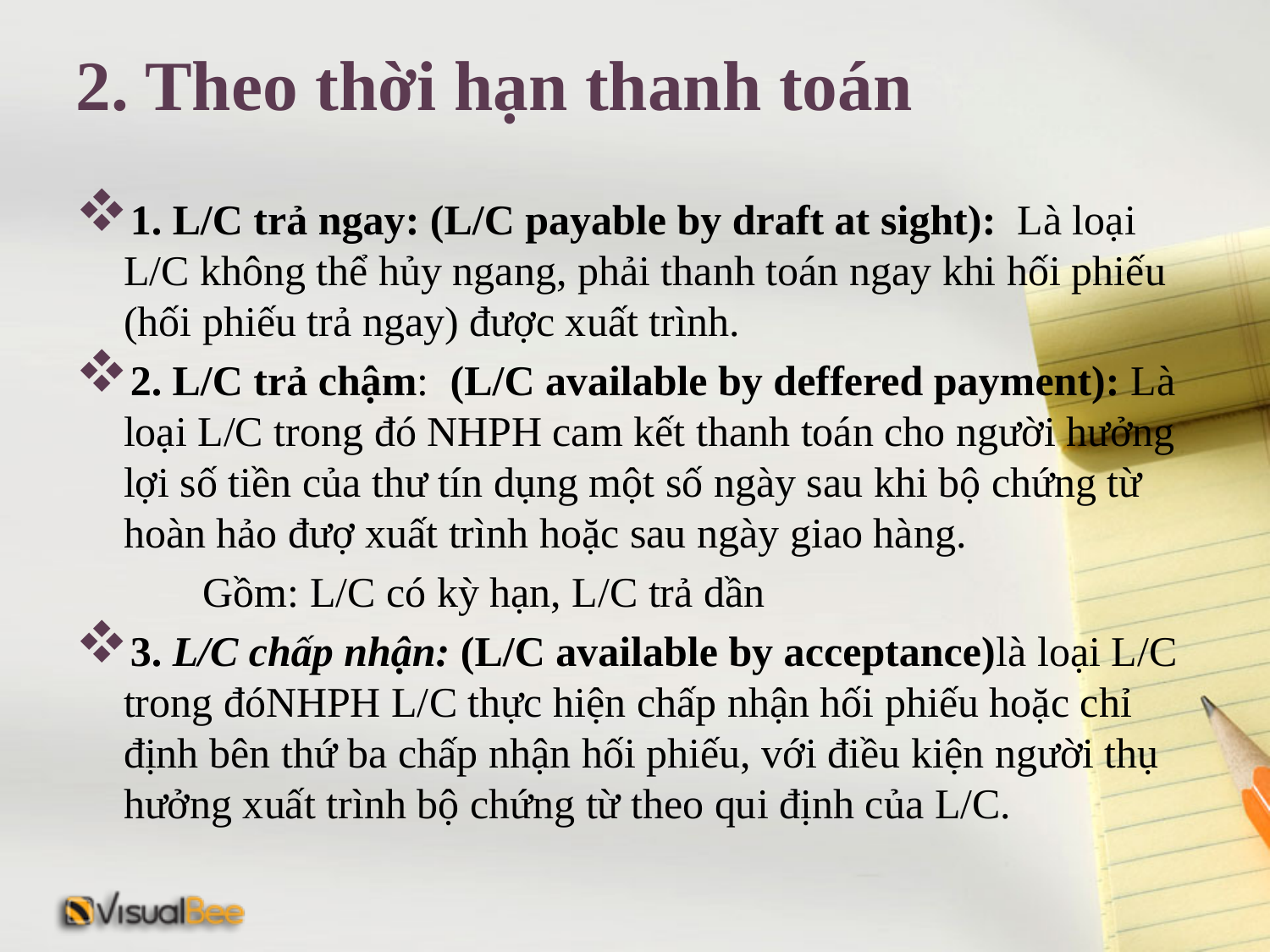

# 2. Theo thời hạn thanh toán
1. L/C trả ngay: (L/C payable by draft at sight):  Là loại L/C không thể hủy ngang, phải thanh toán ngay khi hối phiếu (hối phiếu trả ngay) được xuất trình.
2. L/C trả chậm:  (L/C available by deffered payment): Là loại L/C trong đó NHPH cam kết thanh toán cho người hưởng lợi số tiền của thư tín dụng một số ngày sau khi bộ chứng từ hoàn hảo đượ xuất trình hoặc sau ngày giao hàng.
            Gồm: L/C có kỳ hạn, L/C trả dần
3. L/C chấp nhận: (L/C available by acceptance)là loại L/C trong đóNHPH L/C thực hiện chấp nhận hối phiếu hoặc chỉ định bên thứ ba chấp nhận hối phiếu, với điều kiện người thụ hưởng xuất trình bộ chứng từ theo qui định của L/C.